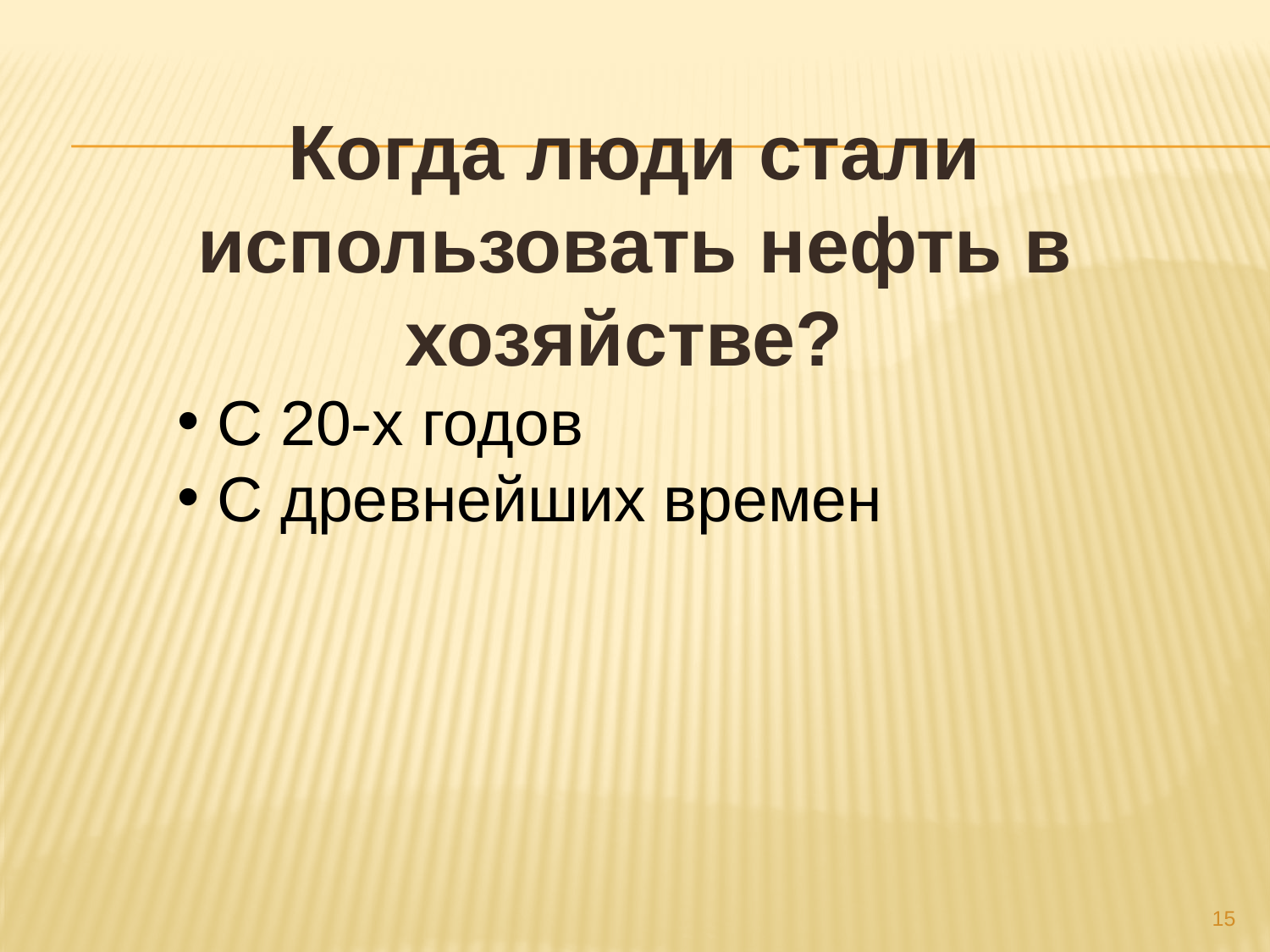

Когда люди стали использовать нефть в хозяйстве?
С 20-х годов
С древнейших времен
15